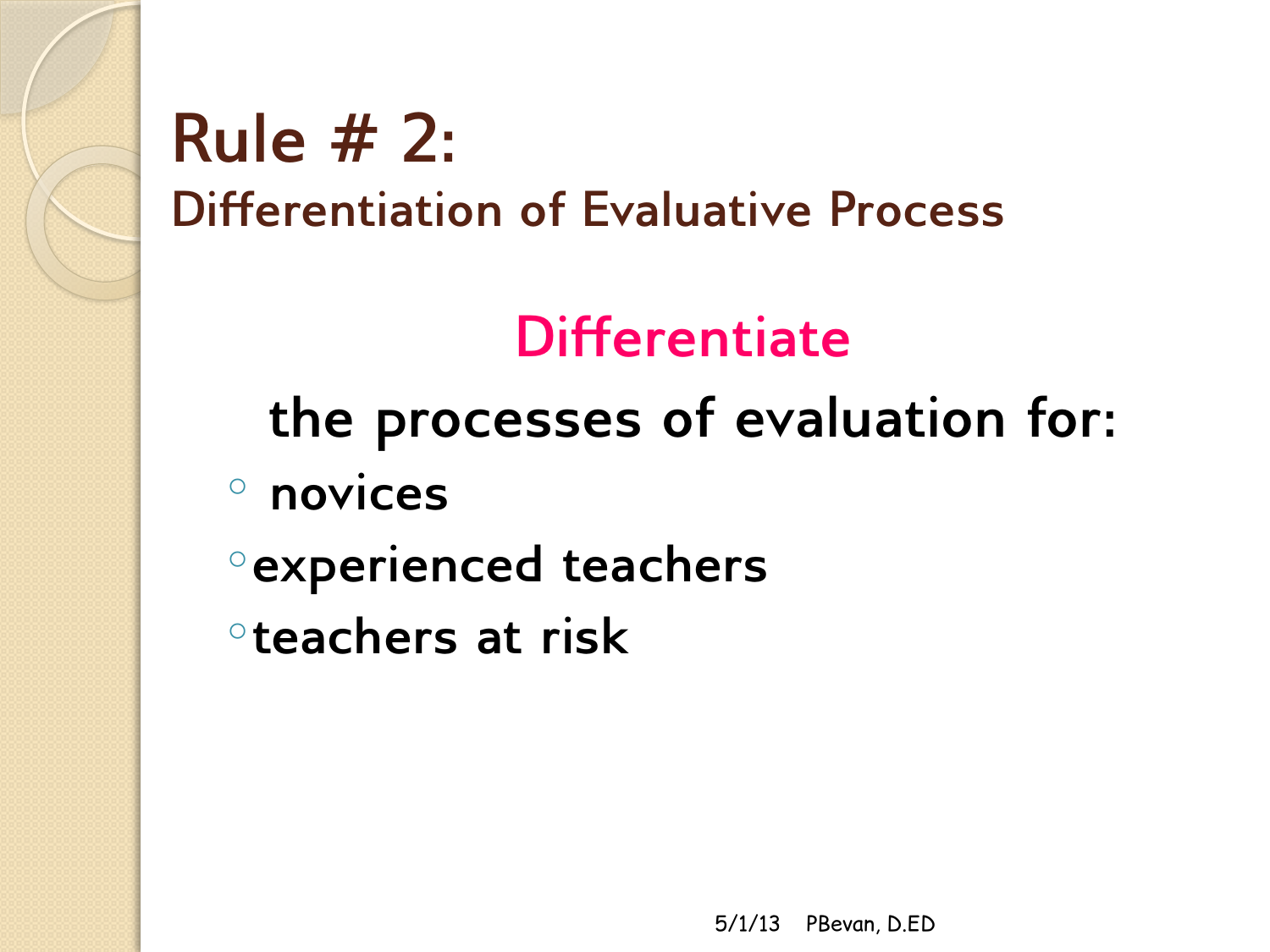

# Rule # 2: Differentiation of Evaluative Process

Differentiate
the processes of evaluation for:
 novices
experienced teachers
teachers at risk
5/1/13
PBevan, D.ED